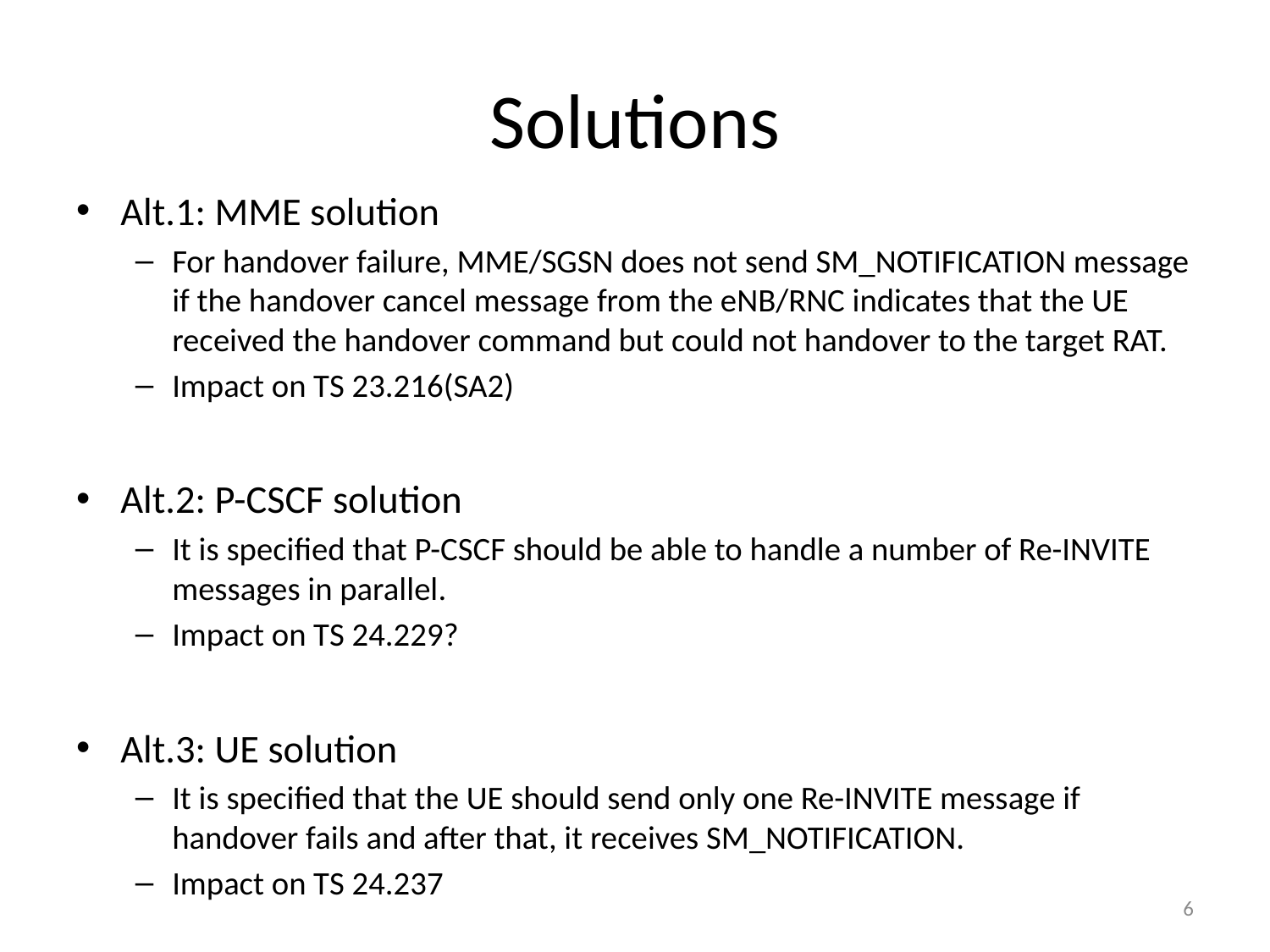

# Solutions
Alt.1: MME solution
For handover failure, MME/SGSN does not send SM_NOTIFICATION message if the handover cancel message from the eNB/RNC indicates that the UE received the handover command but could not handover to the target RAT.
Impact on TS 23.216(SA2)

Alt.2: P-CSCF solution
It is specified that P-CSCF should be able to handle a number of Re-INVITE messages in parallel.
Impact on TS 24.229?

Alt.3: UE solution
It is specified that the UE should send only one Re-INVITE message if handover fails and after that, it receives SM_NOTIFICATION.
Impact on TS 24.237
6